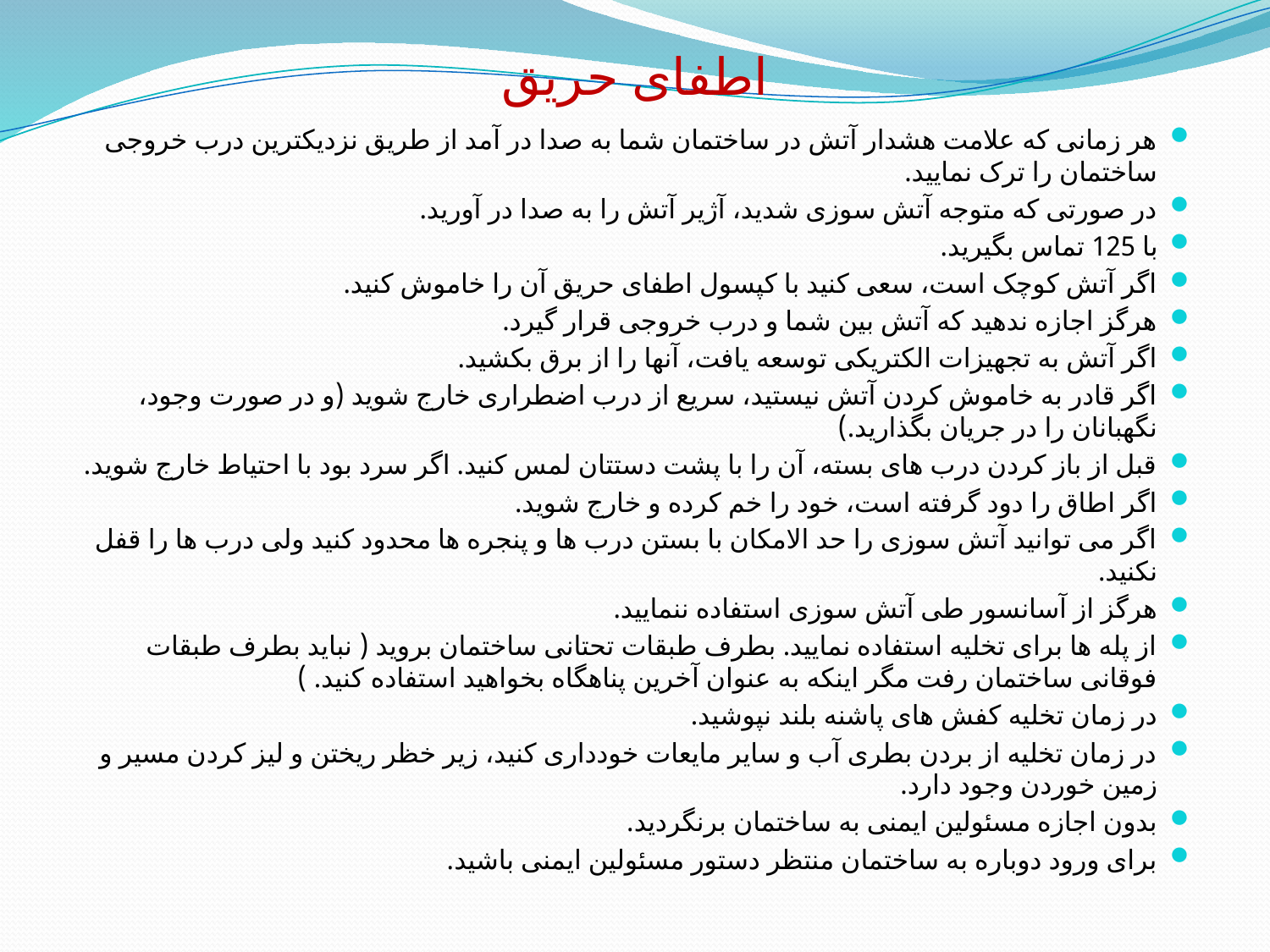

# اطفای حریق
هر زمانی که علامت هشدار آتش در ساختمان شما به صدا در آمد از طریق نزدیکترین درب خروجی ساختمان را ترک نمایید.
در صورتی که متوجه آتش سوزی شدید، آژیر آتش را به صدا در آورید.
با 125 تماس بگیرید.
اگر آتش کوچک است، سعی کنید با کپسول اطفای حریق آن را خاموش کنید.
هرگز اجازه ندهید که آتش بین شما و درب خروجی قرار گیرد.
اگر آتش به تجهیزات الکتریکی توسعه یافت، آنها را از برق بکشید.
اگر قادر به خاموش کردن آتش نیستید، سریع از درب اضطراری خارج شوید (و در صورت وجود، نگهبانان را در جریان بگذارید.)
قبل از باز کردن درب های بسته، آن را با پشت دستتان لمس کنید. اگر سرد بود با احتیاط خارج شوید.
اگر اطاق را دود گرفته است، خود را خم کرده و خارج شوید.
اگر می توانید آتش سوزی را حد الامکان با بستن درب ها و پنجره ها محدود کنید ولی درب ها را قفل نکنید.
هرگز از آسانسور طی آتش سوزی استفاده ننمایید.
از پله ها برای تخلیه استفاده نمایید. بطرف طبقات تحتانی ساختمان بروید ( نباید بطرف طبقات فوقانی ساختمان رفت مگر اینکه به عنوان آخرین پناهگاه بخواهید استفاده کنید. )
در زمان تخلیه کفش های پاشنه بلند نپوشید.
در زمان تخلیه از بردن بطری آب و سایر مایعات خودداری کنید، زیر خظر ریختن و لیز کردن مسیر و زمین خوردن وجود دارد.
بدون اجازه مسئولین ایمنی به ساختمان برنگردید.
برای ورود دوباره به ساختمان منتظر دستور مسئولین ایمنی باشید.